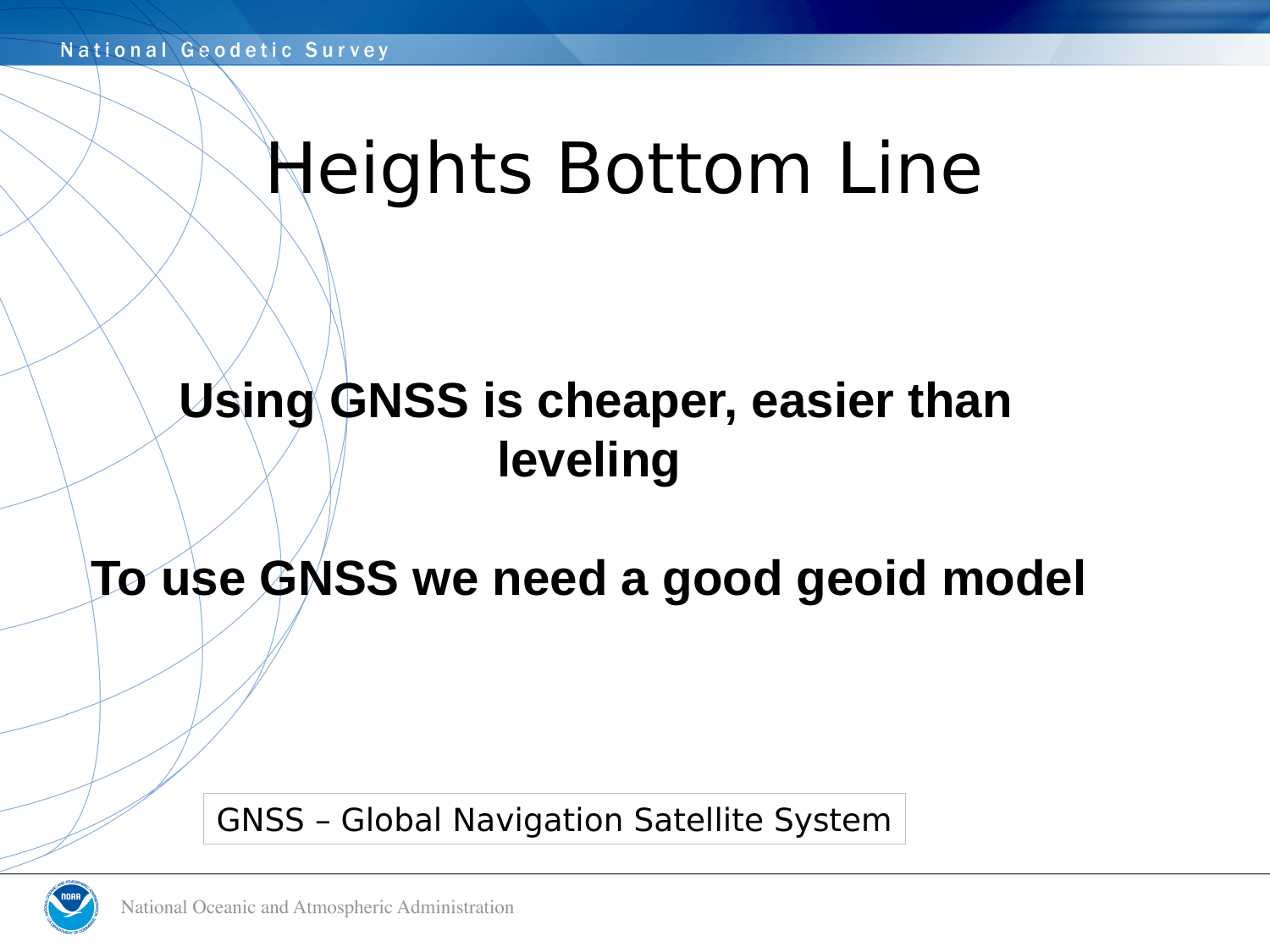

Heights Bottom Line
# Using GNSS is cheaper, easier than leveling To use GNSS we need a good geoid model
GNSS – Global Navigation Satellite System